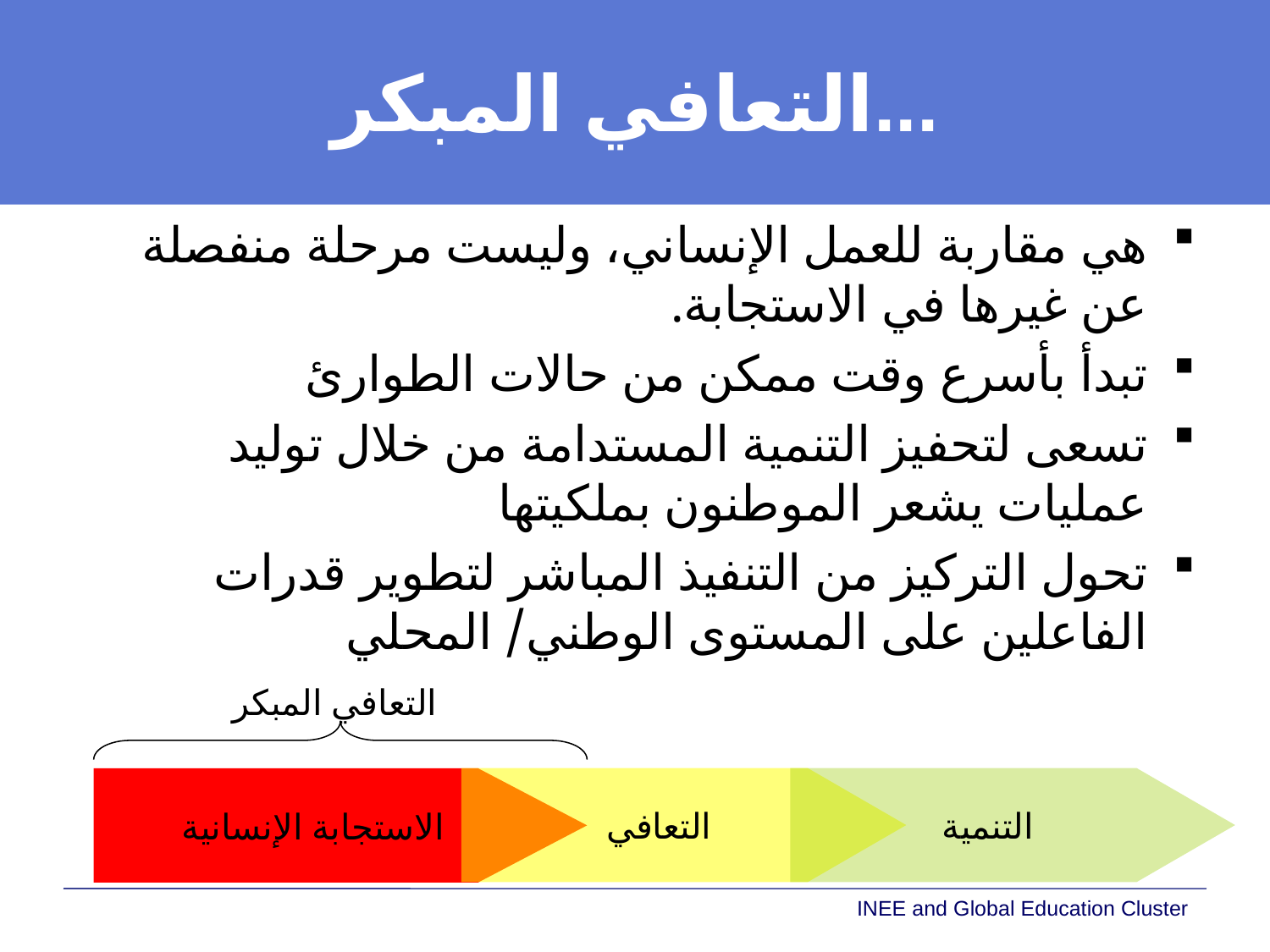

# التعافي المبكر...
هي مقاربة للعمل الإنساني، وليست مرحلة منفصلة عن غيرها في الاستجابة.
تبدأ بأسرع وقت ممكن من حالات الطوارئ
تسعى لتحفيز التنمية المستدامة من خلال توليد عمليات يشعر الموطنون بملكيتها
تحول التركيز من التنفيذ المباشر لتطوير قدرات الفاعلين على المستوى الوطني/ المحلي

التعافي المبكر
الاستجابة الإنسانية
التعافي
التنمية
INEE and Global Education Cluster